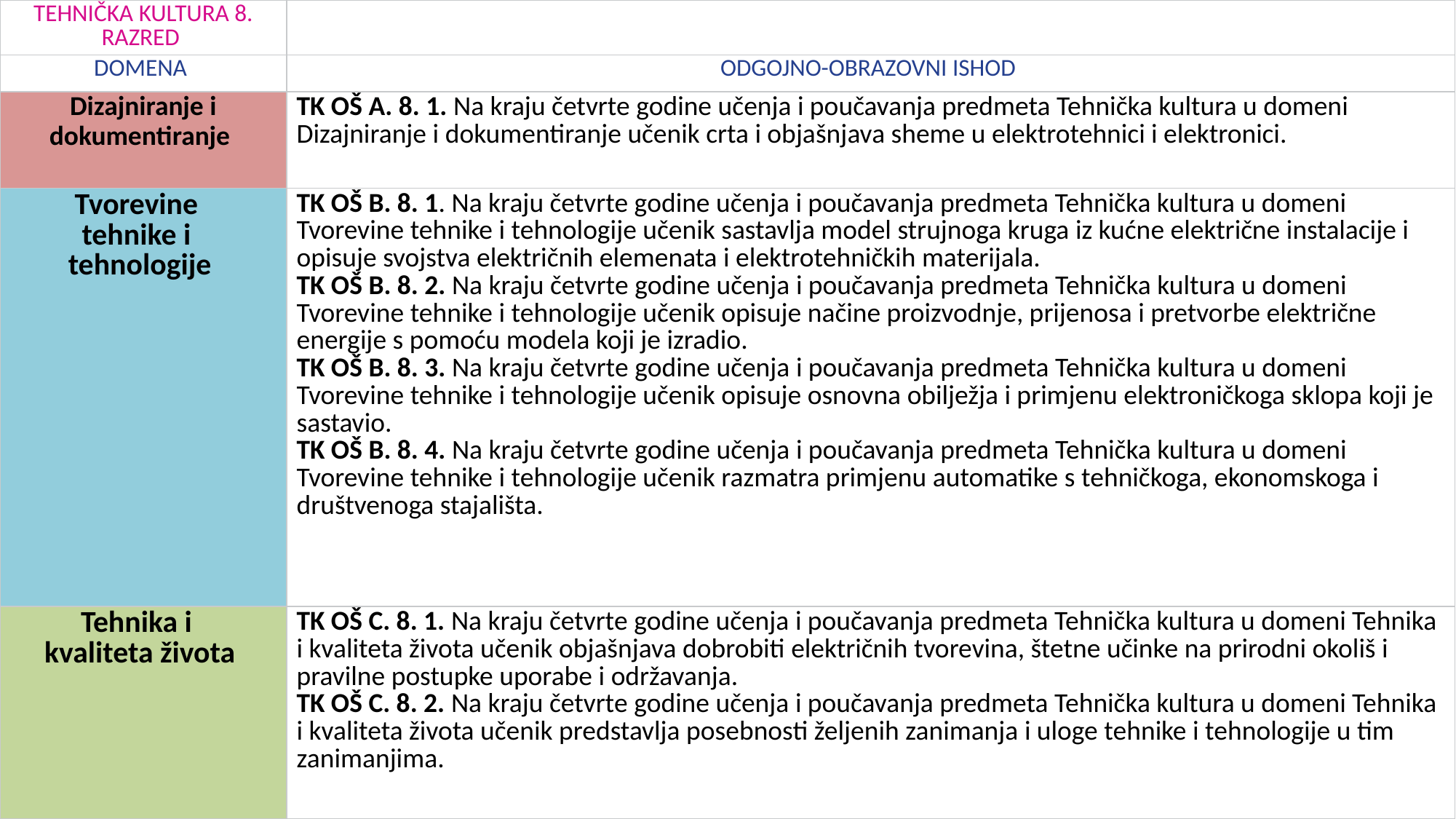

| Tehnička kultura 8. razred |  |
| --- | --- |
| Domena | Odgojno-obrazovni ishod |
| Dizajniranje i dokumentiranje | TK OŠ A. 8. 1. Na kraju četvrte godine učenja i poučavanja predmeta Tehnička kultura u domeni Dizajniranje i dokumentiranje učenik crta i objašnjava sheme u elektrotehnici i elektronici. |
| Tvorevine   tehnike i   tehnologije | TK OŠ B. 8. 1. Na kraju četvrte godine učenja i poučavanja predmeta Tehnička kultura u domeni Tvorevine tehnike i tehnologije učenik sastavlja model strujnoga kruga iz kućne električne instalacije i opisuje svojstva električnih elemenata i elektrotehničkih materijala. TK OŠ B. 8. 2. Na kraju četvrte godine učenja i poučavanja predmeta Tehnička kultura u domeni Tvorevine tehnike i tehnologije učenik opisuje načine proizvodnje, prijenosa i pretvorbe električne energije s pomoću modela koji je izradio. TK OŠ B. 8. 3. Na kraju četvrte godine učenja i poučavanja predmeta Tehnička kultura u domeni Tvorevine tehnike i tehnologije učenik opisuje osnovna obilježja i primjenu elektroničkoga sklopa koji je sastavio. TK OŠ B. 8. 4. Na kraju četvrte godine učenja i poučavanja predmeta Tehnička kultura u domeni Tvorevine tehnike i tehnologije učenik razmatra primjenu automatike s tehničkoga, ekonomskoga i društvenoga stajališta. |
| Tehnika i   kvaliteta života | TK OŠ C. 8. 1. Na kraju četvrte godine učenja i poučavanja predmeta Tehnička kultura u domeni Tehnika i kvaliteta života učenik objašnjava dobrobiti električnih tvorevina, štetne učinke na prirodni okoliš i pravilne postupke uporabe i održavanja. TK OŠ C. 8. 2. Na kraju četvrte godine učenja i poučavanja predmeta Tehnička kultura u domeni Tehnika i kvaliteta života učenik predstavlja posebnosti željenih zanimanja i uloge tehnike i tehnologije u tim zanimanjima. |